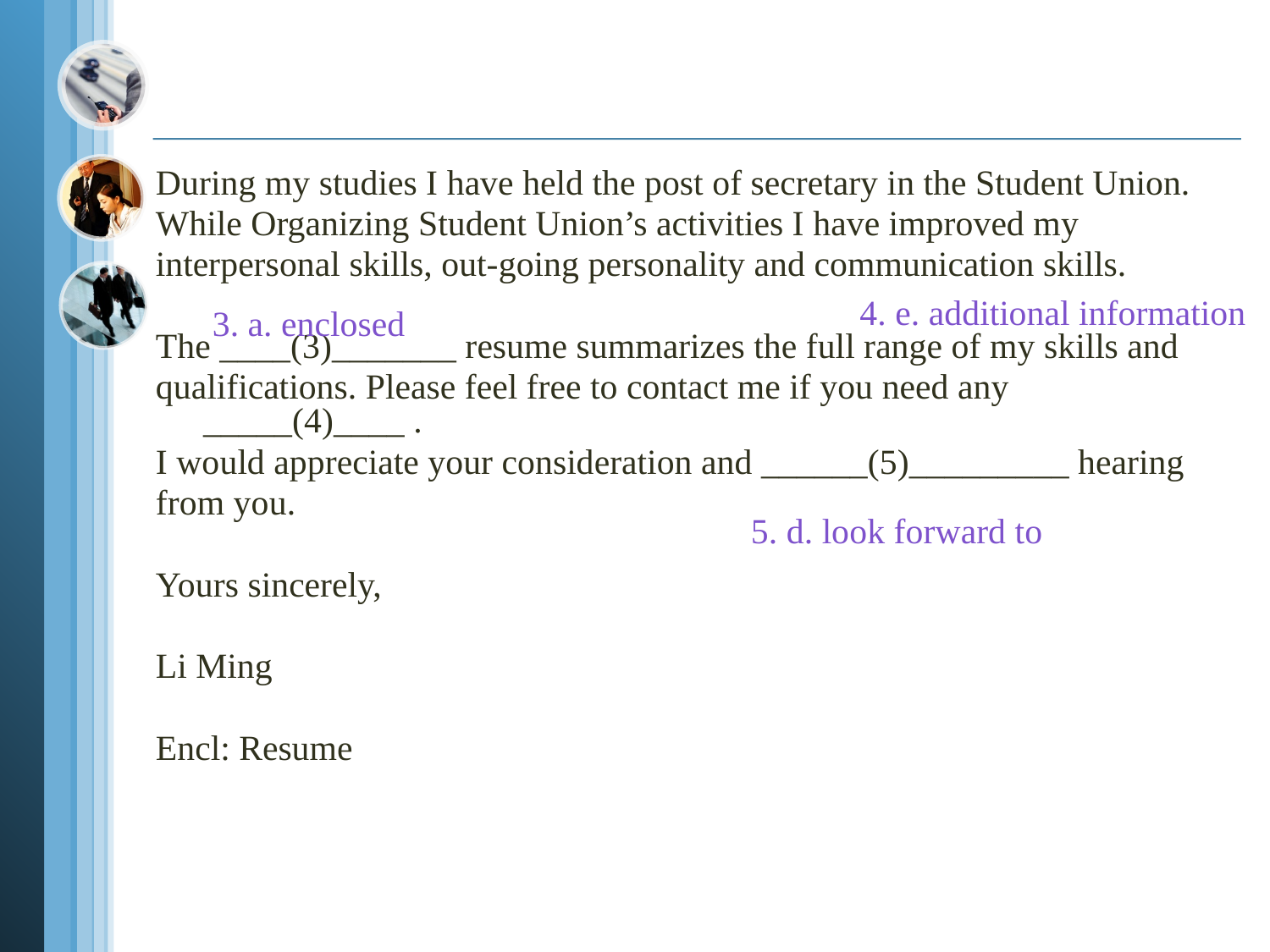

#
During my studies I have held the post of secretary in the Student Union.
While Organizing Student Union’s activities I have improved my
interpersonal skills, out-going personality and communication skills.

The ____(3)_______ resume summarizes the full range of my skills and
qualifications. Please feel free to contact me if you need any _____(4)____ .
I would appreciate your consideration and ______(5)_________ hearing
from you.

Yours sincerely,

Li Ming

Encl: Resume

4. e. additional information
 3. a. enclosed

  5. d. look forward to